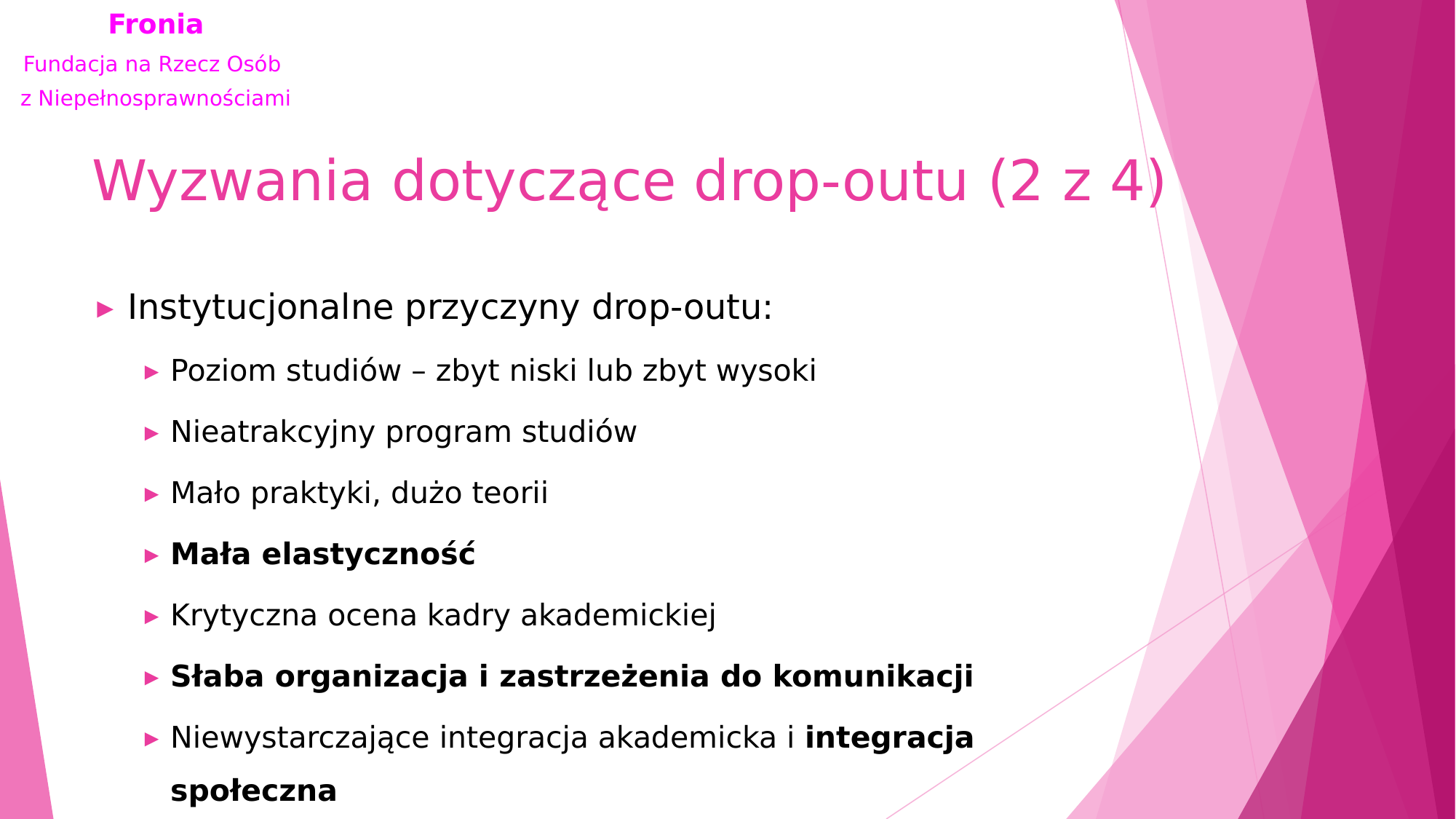

# Wyzwania dotyczące drop-outu (2 z 4)
Instytucjonalne przyczyny drop-outu:
Poziom studiów – zbyt niski lub zbyt wysoki
Nieatrakcyjny program studiów
Mało praktyki, dużo teorii
Mała elastyczność
Krytyczna ocena kadry akademickiej
Słaba organizacja i zastrzeżenia do komunikacji
Niewystarczające integracja akademicka i integracja społeczna